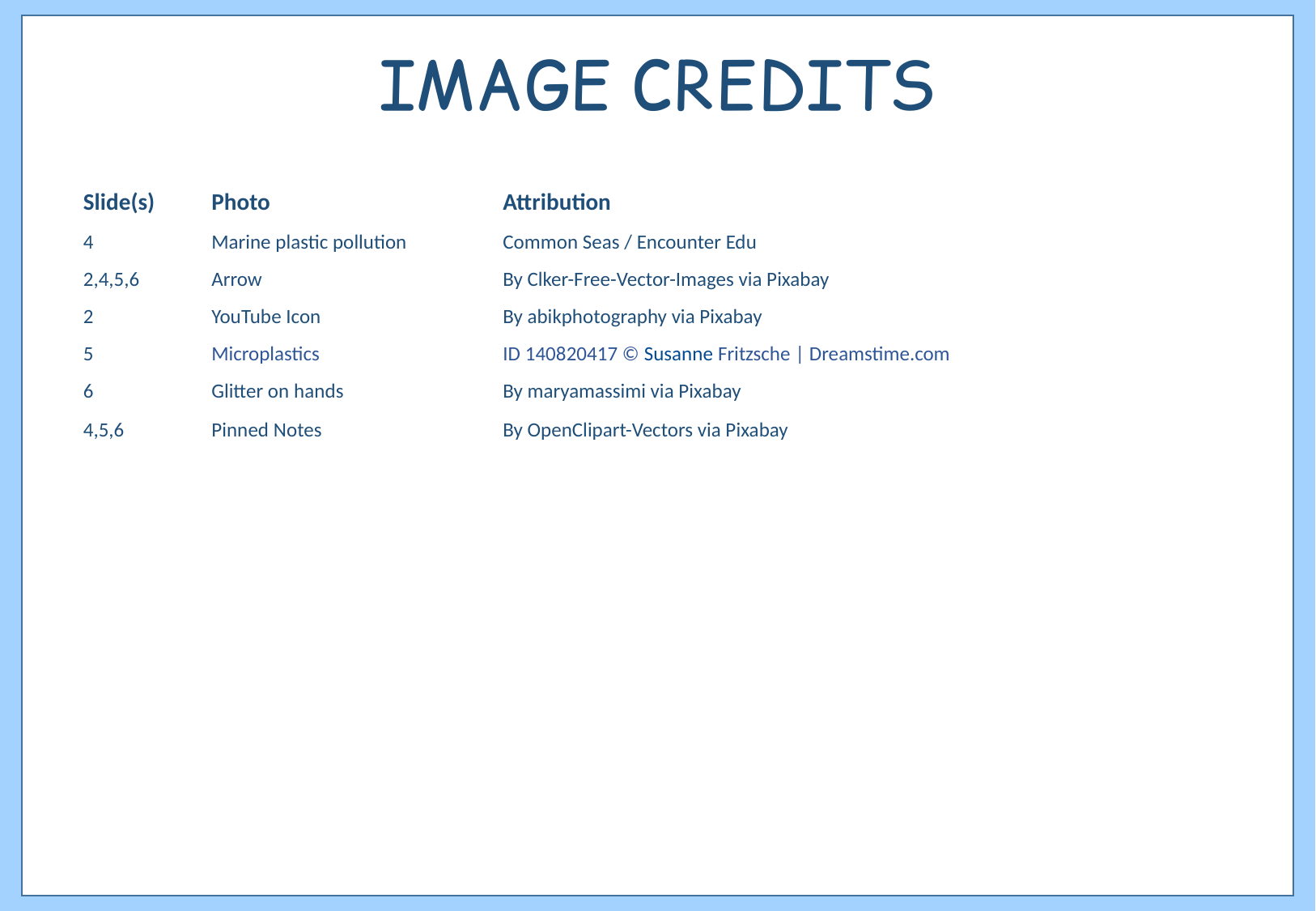

IMAGE CREDITS
| Slide(s) | Photo | Attribution |
| --- | --- | --- |
| 4 | Marine plastic pollution | Common Seas / Encounter Edu |
| 2,4,5,6 | Arrow | By Clker-Free-Vector-Images via Pixabay |
| 2 | YouTube Icon | By abikphotography via Pixabay |
| 5 | Microplastics | ID 140820417 © Susanne Fritzsche | Dreamstime.com |
| 6 | Glitter on hands | By maryamassimi via Pixabay |
| 4,5,6 | Pinned Notes | By OpenClipart-Vectors via Pixabay |
|  |  |  |
|  |  |  |
|  |  |  |
|  |  |  |
|  |  |  |
|  |  |  |
|  |  |  |